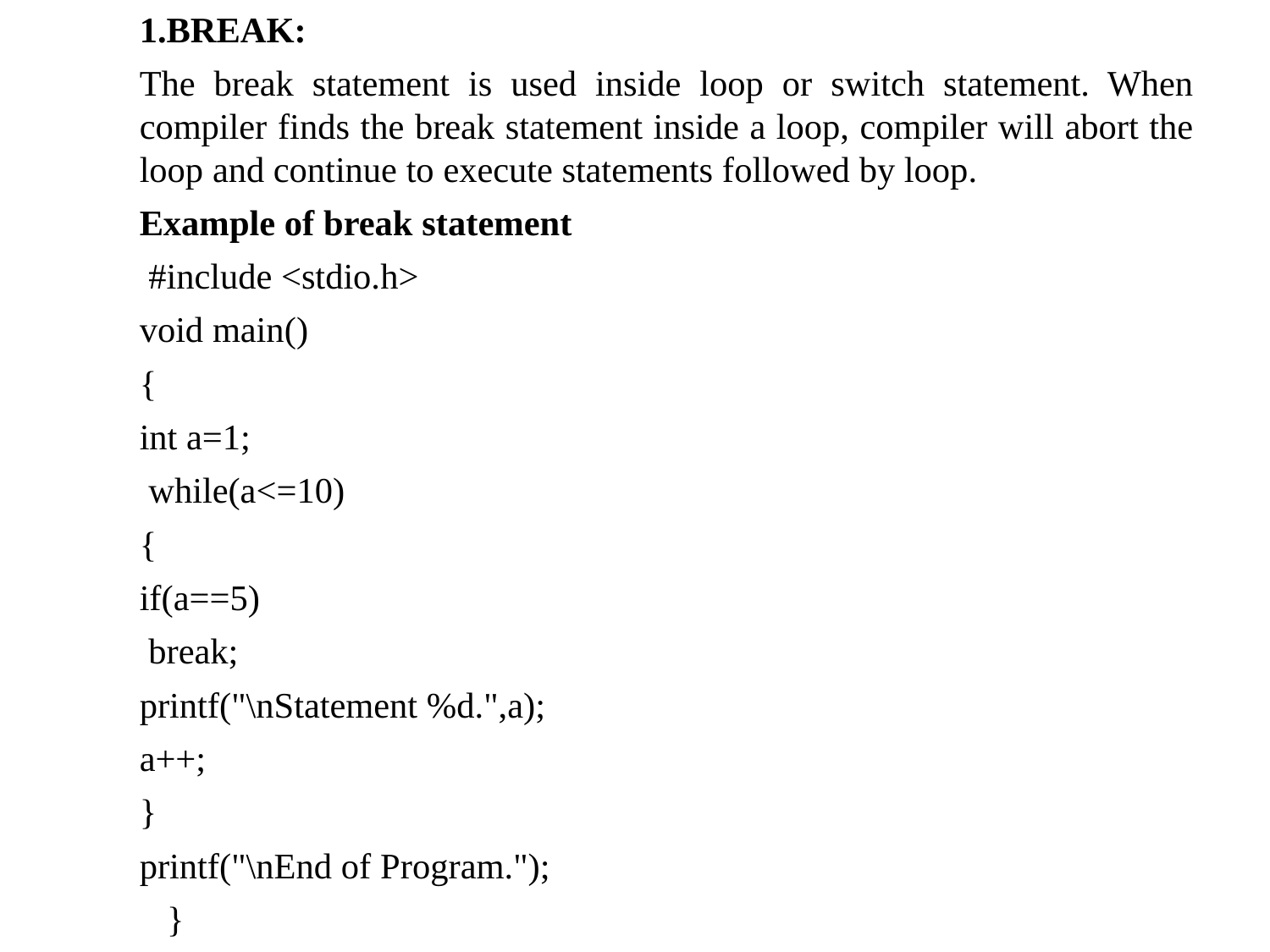

1.BREAK:
The break statement is used inside loop or switch statement. When compiler finds the break statement inside a loop, compiler will abort the loop and continue to execute statements followed by loop.
Example of break statement
 #include <stdio.h>
void main()
{
int a=1;
 while(a<=10)
{
if(a==5)
 break;
printf("\nStatement %d.",a);
a++;
}
printf("\nEnd of Program.");
   }